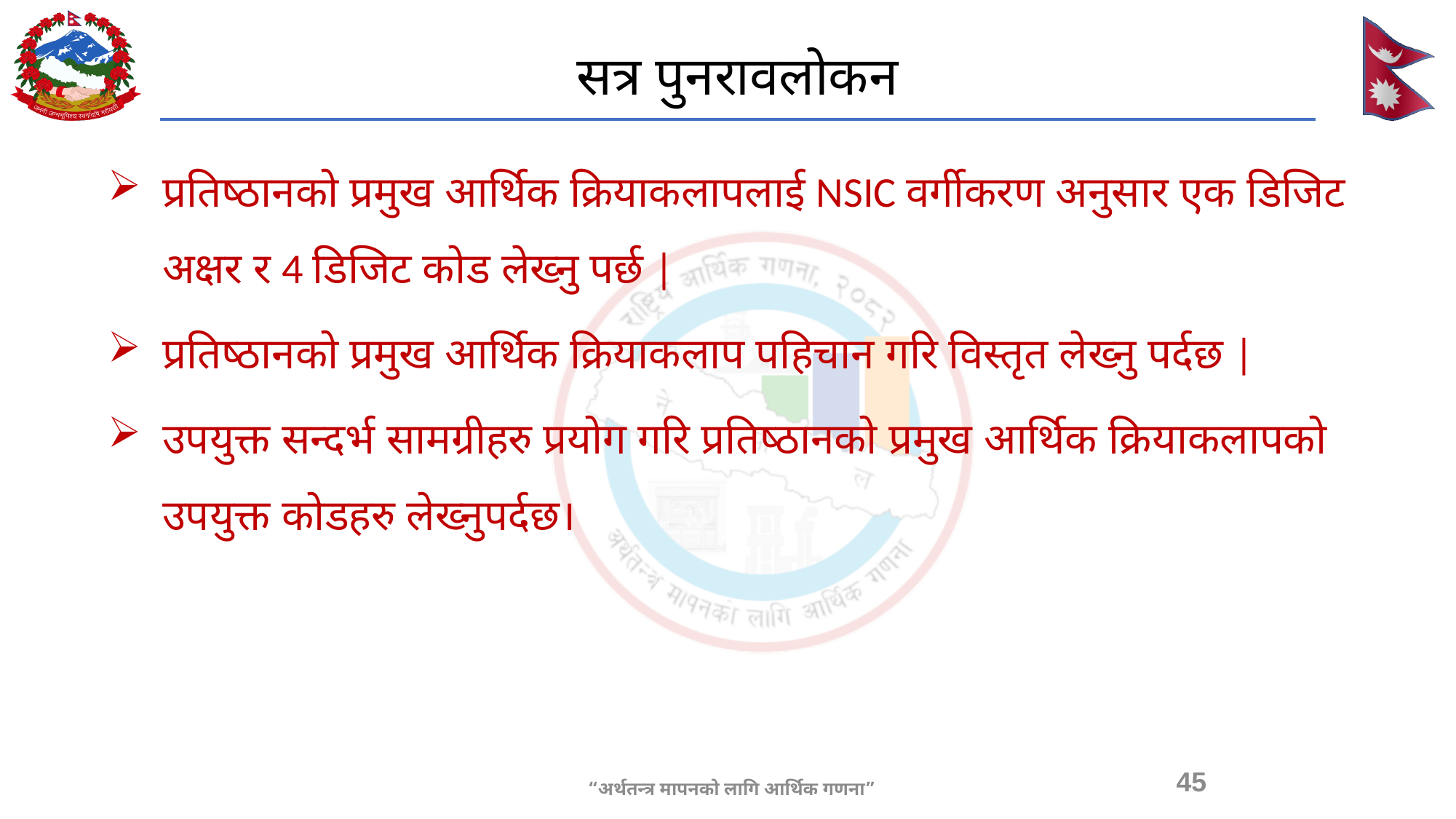

# सत्र पुनरावलोकन
प्रतिष्ठानको प्रमुख आर्थिक क्रियाकलापलाई NSIC वर्गीकरण अनुसार एक डिजिट अक्षर र 4 डिजिट कोड लेख्नु पर्छ |
प्रतिष्ठानको प्रमुख आर्थिक क्रियाकलाप पहिचान गरि विस्तृत लेख्नु पर्दछ |
उपयुक्त सन्दर्भ सामग्रीहरु प्रयोग गरि प्रतिष्ठानको प्रमुख आर्थिक क्रियाकलापको उपयुक्त कोडहरु लेख्नुपर्दछ।

45
“अर्थतन्त्र मापनको लागि आर्थिक गणना”